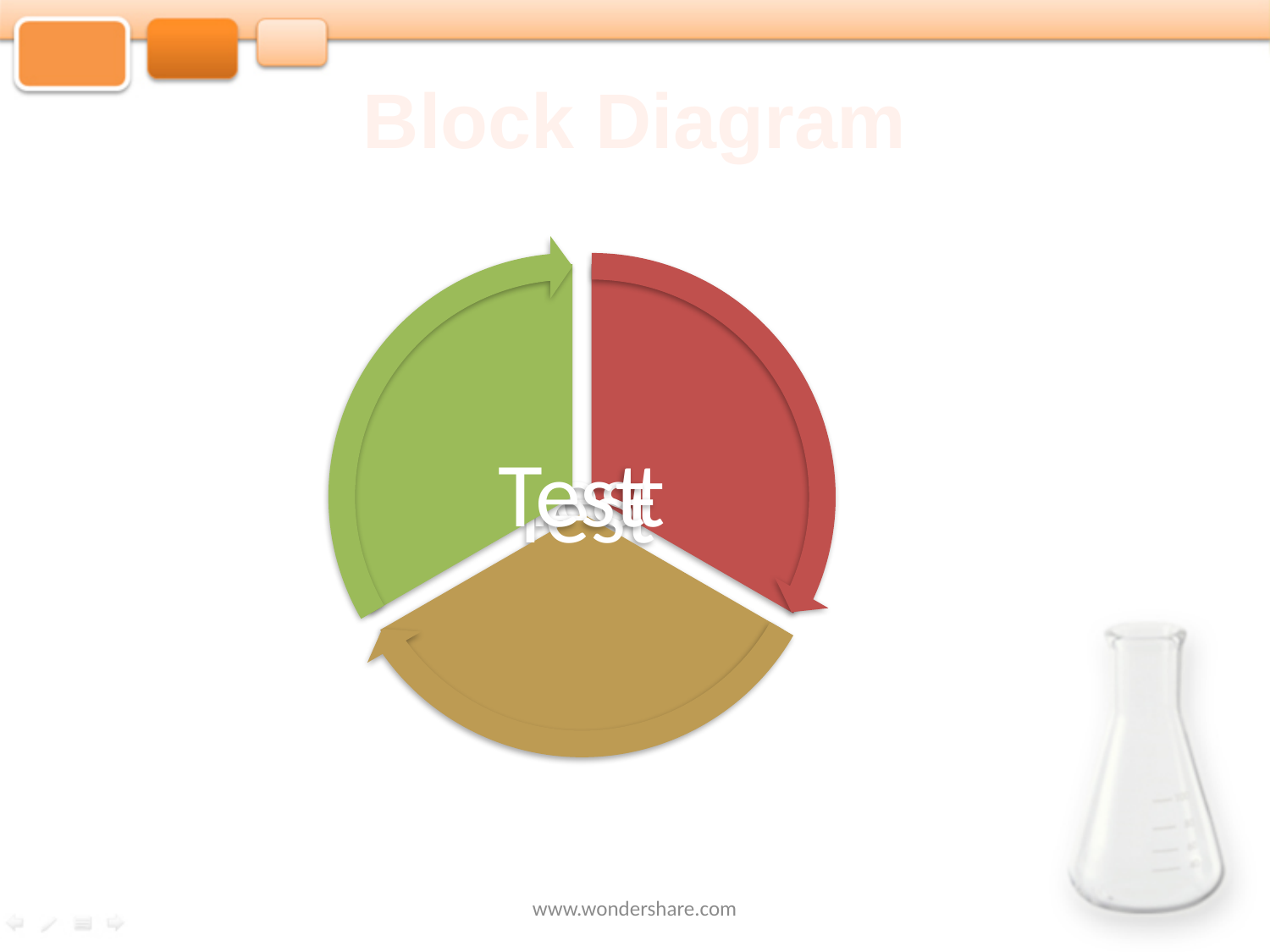

# Block Diagram
Test
Test
Test
www.wondershare.com